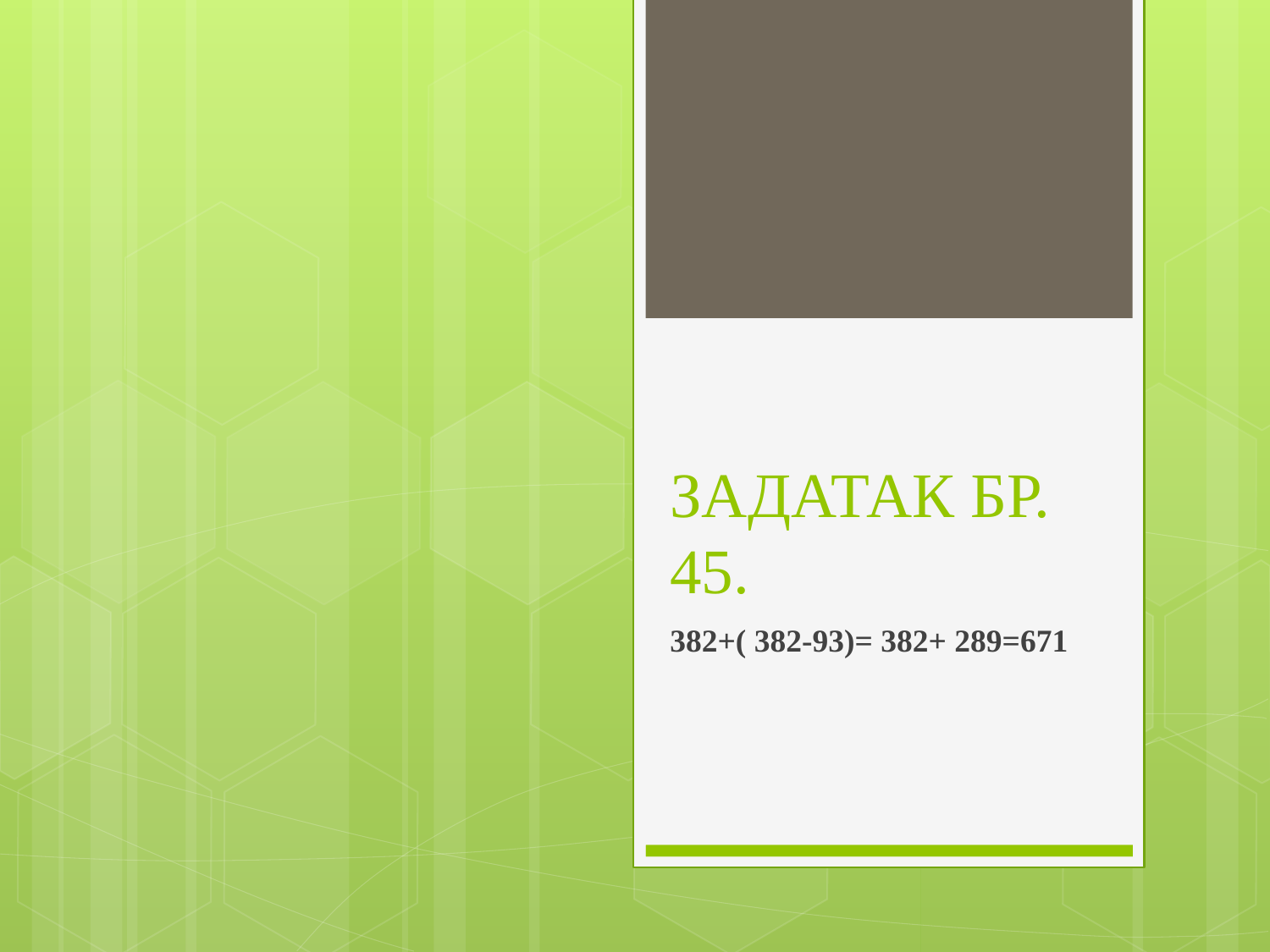

# ЗАДАТАК БР. 45.
382+( 382-93)= 382+ 289=671